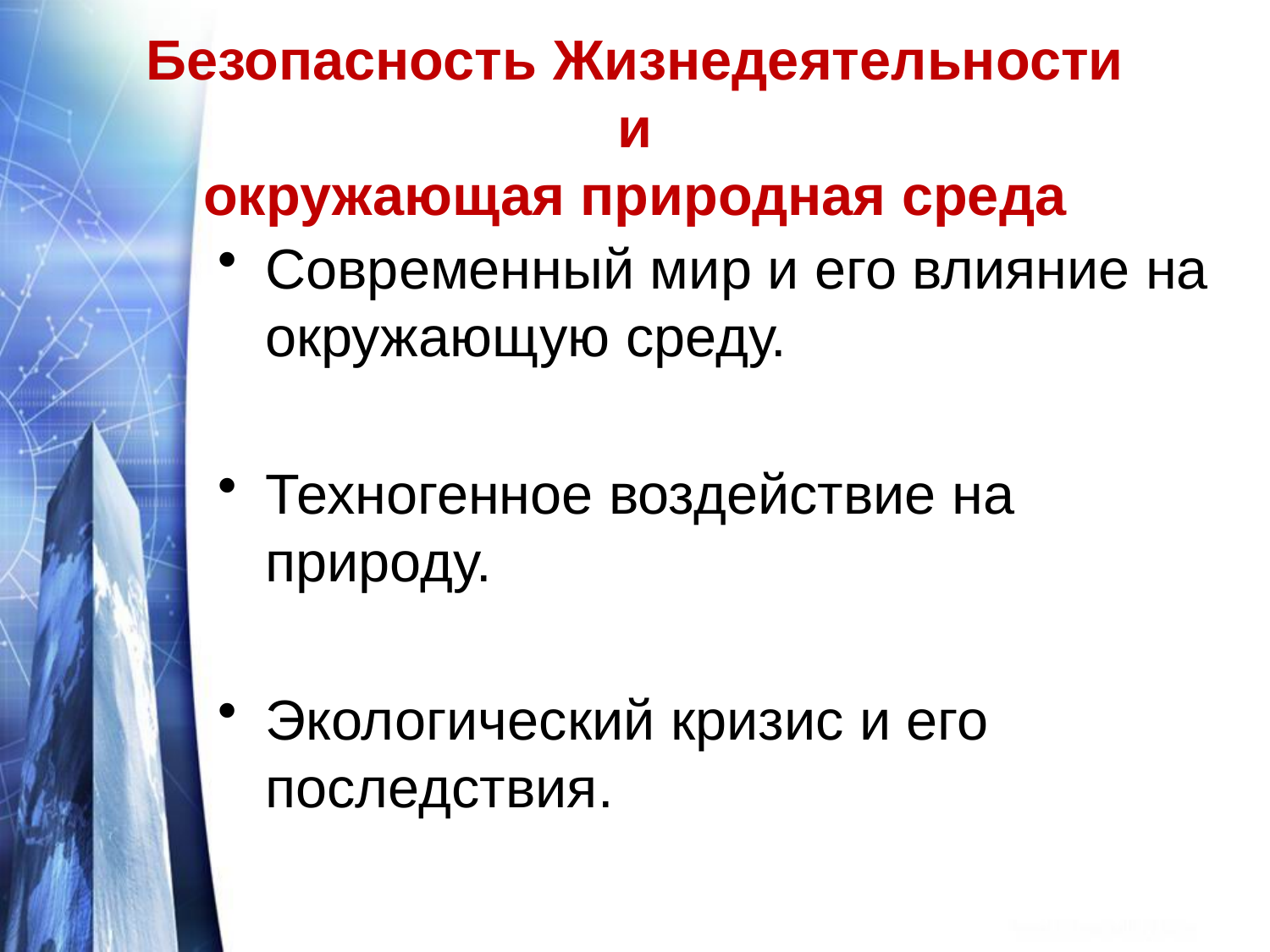

Безопасность Жизнедеятельности
и
окружающая природная среда
Современный мир и его влияние на окружающую среду.

Техногенное воздействие на природу.

Экологический кризис и его последствия.